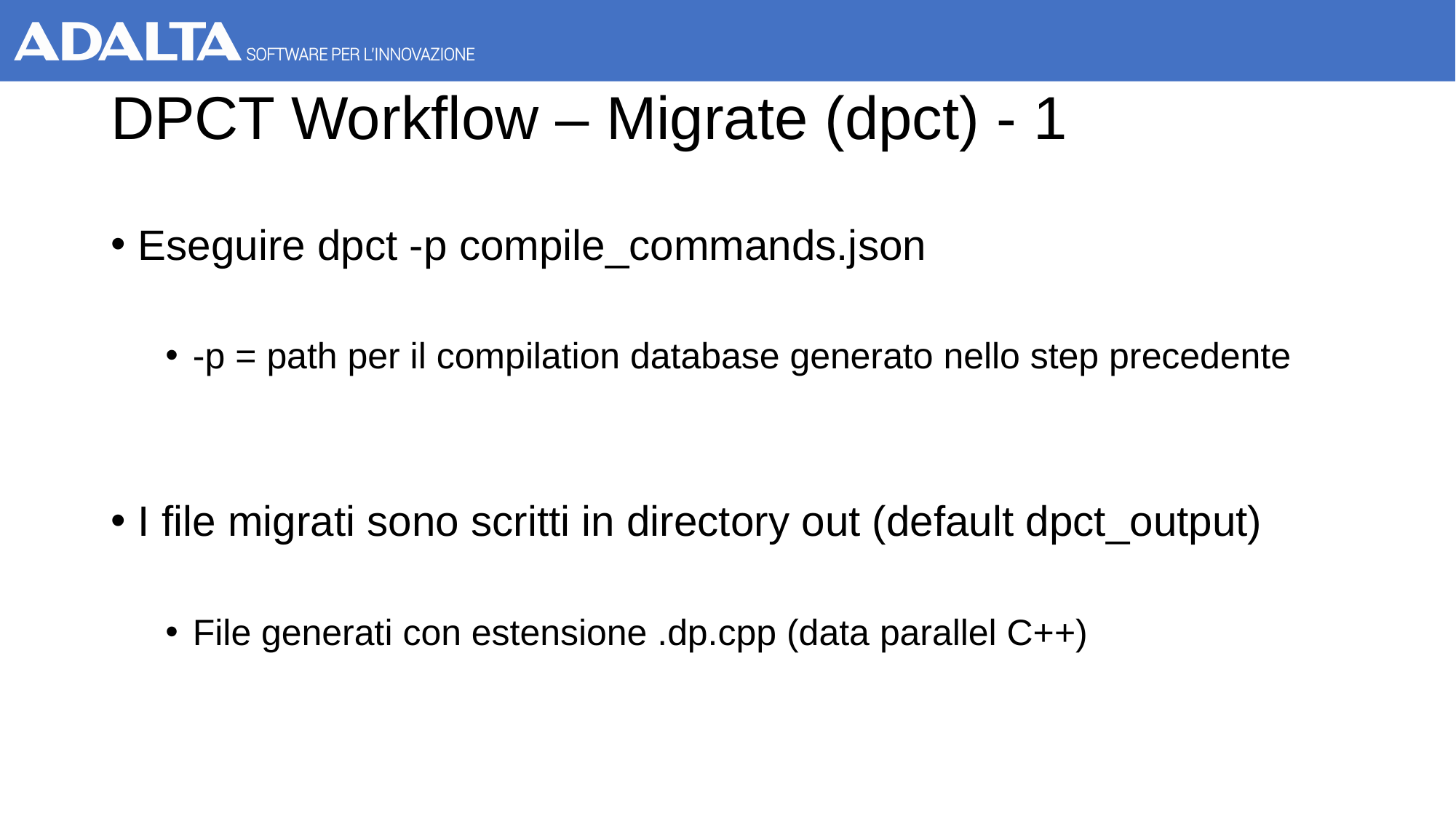

# DPCT Workflow – Migrate (dpct) - 1
Eseguire dpct -p compile_commands.json

-p = path per il compilation database generato nello step precedente

I file migrati sono scritti in directory out (default dpct_output)

File generati con estensione .dp.cpp (data parallel C++)